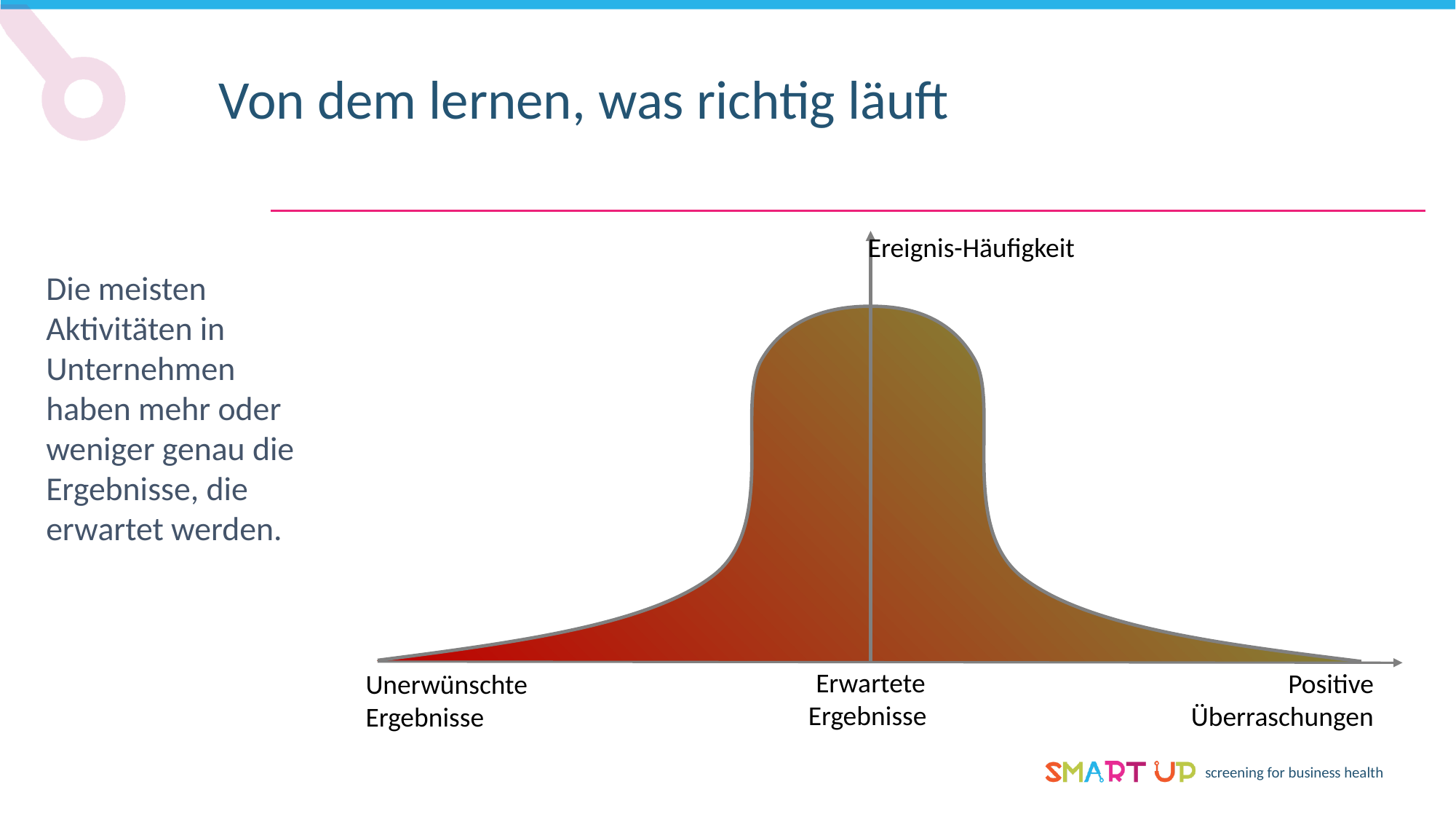

Von dem lernen, was richtig läuft
Ereignis-Häufigkeit
Die meisten Aktivitäten in Unternehmen haben mehr oder weniger genau die Ergebnisse, die
erwartet werden.

Erwartete
Ergebnisse
Positive
Überraschungen
Unerwünschte
Ergebnisse